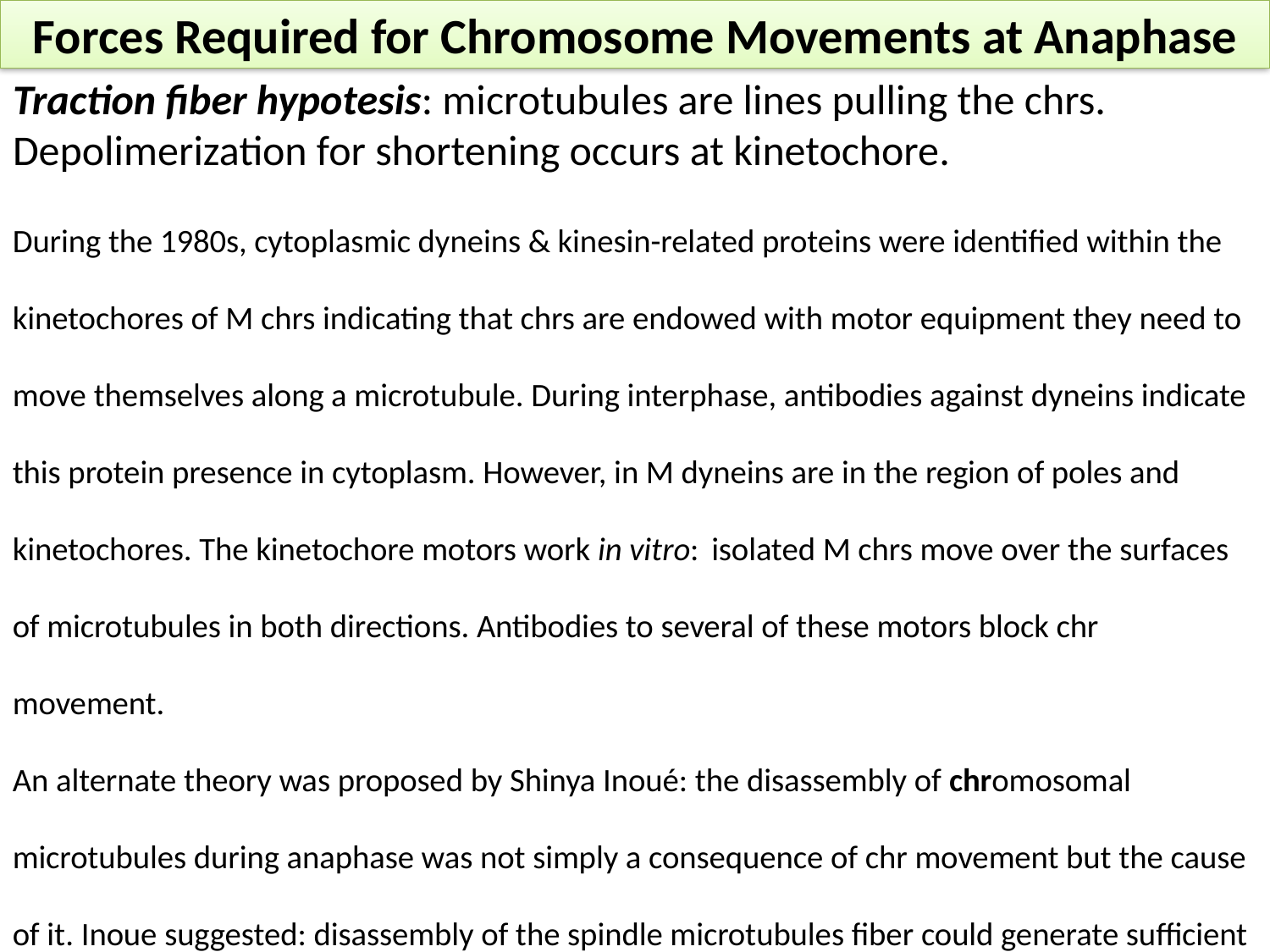

# Forces Required for Chromosome Movements at Anaphase
Traction fiber hypotesis: microtubules are lines pulling the chrs. Depolimerization for shortening occurs at kinetochore.
During the 1980s, cytoplasmic dyneins & kinesin-related proteins were identified within the kinetochores of M chrs indicating that chrs are endowed with motor equipment they need to move themselves along a microtubule. During interphase, antibodies against dyneins indicate this protein presence in cytoplasm. However, in M dyneins are in the region of poles and kinetochores. The kinetochore motors work in vitro: isolated M chrs move over the surfaces of microtubules in both directions. Antibodies to several of these motors block chr movement.
An alternate theory was proposed by Shinya Inoué: the disassembly of chromosomal microtubules during anaphase was not simply a consequence of chr movement but the cause of it. Inoue suggested: disassembly of the spindle microtubules fiber could generate sufficient force to pull the chrs forward. One would not expect the dissolution of a fiber at one end to provide much pulling force; however, calculations reveal that very little force is required to move an object as small as a chromosome such a short distance—probably as little as
10-8 dynes (= 20 to 30 molecules of ATP).